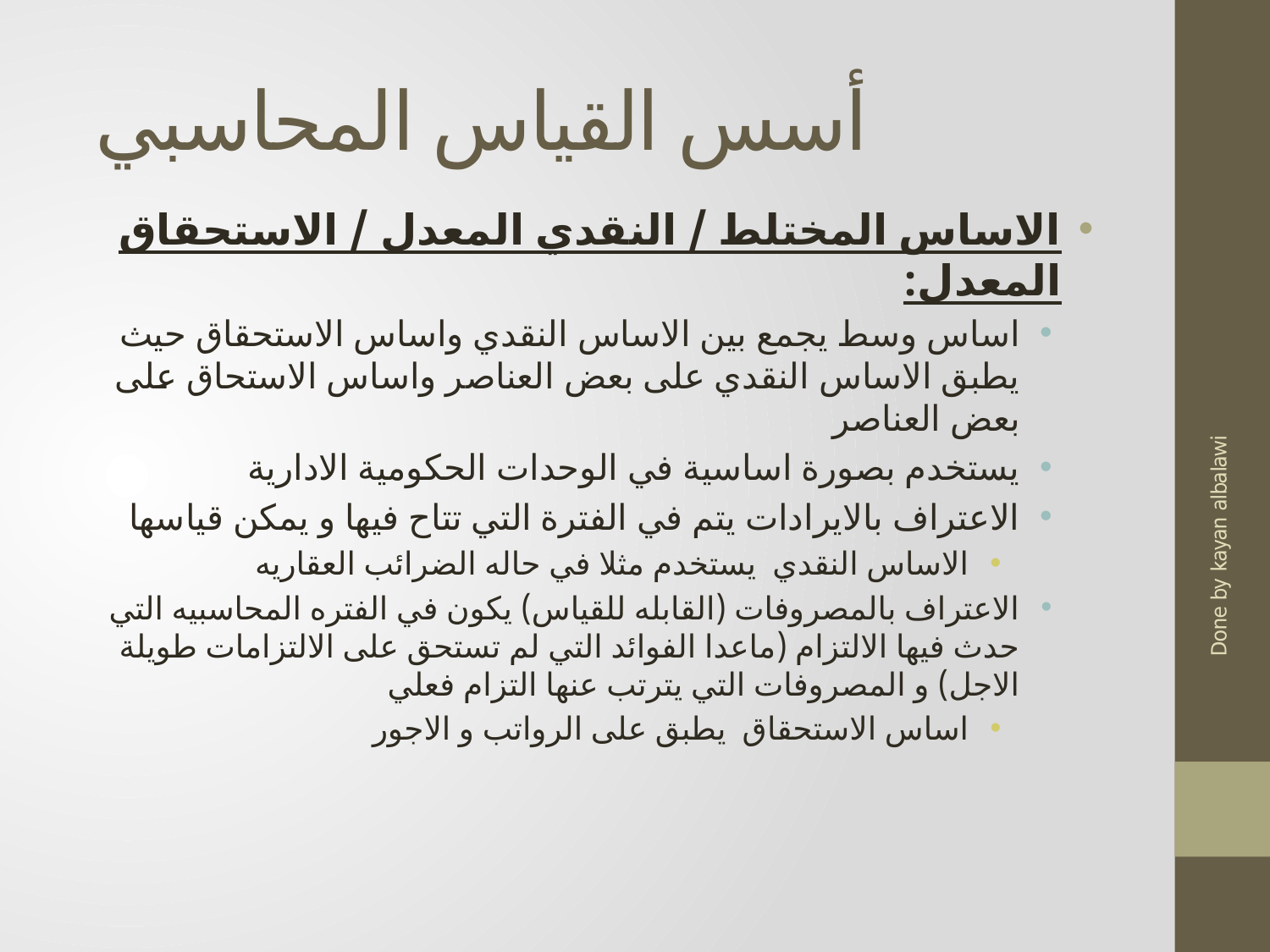

# أسس القياس المحاسبي
الاساس المختلط / النقدي المعدل / الاستحقاق المعدل:
اساس وسط يجمع بين الاساس النقدي واساس الاستحقاق حيث يطبق الاساس النقدي على بعض العناصر واساس الاستحاق على بعض العناصر
يستخدم بصورة اساسية في الوحدات الحكومية الادارية
الاعتراف بالايرادات يتم في الفترة التي تتاح فيها و يمكن قياسها
الاساس النقدي  يستخدم مثلا في حاله الضرائب العقاريه
الاعتراف بالمصروفات (القابله للقياس) يكون في الفتره المحاسبيه التي حدث فيها الالتزام (ماعدا الفوائد التي لم تستحق على الالتزامات طويلة الاجل) و المصروفات التي يترتب عنها التزام فعلي
اساس الاستحقاق  يطبق على الرواتب و الاجور
Done by kayan albalawi